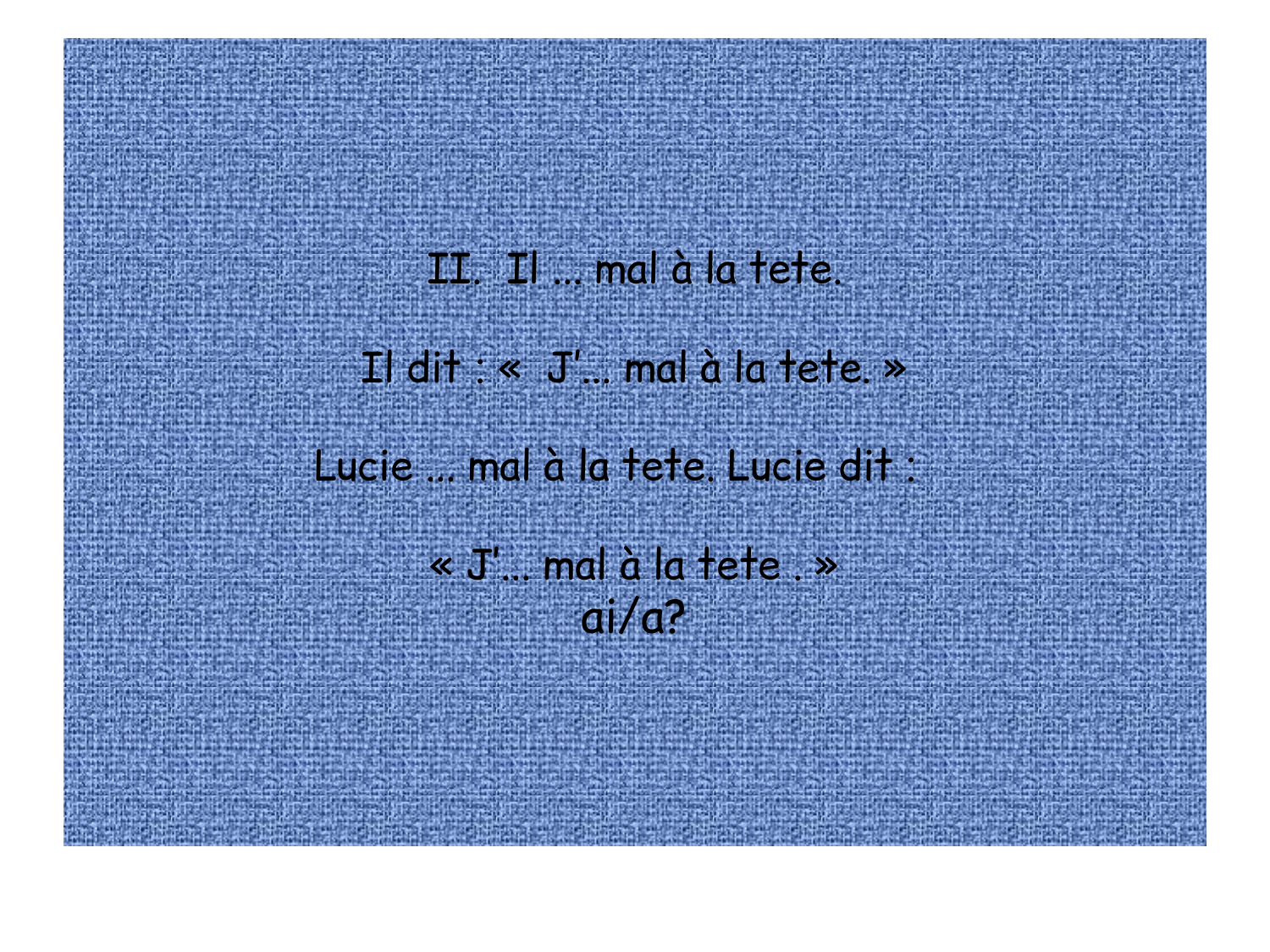

# II.  Il ... mal à la tete. Il dit : «  J’... mal à la tete. » Lucie ... mal à la tete. Lucie dit : « J’... mal à la tete . » ai/a?